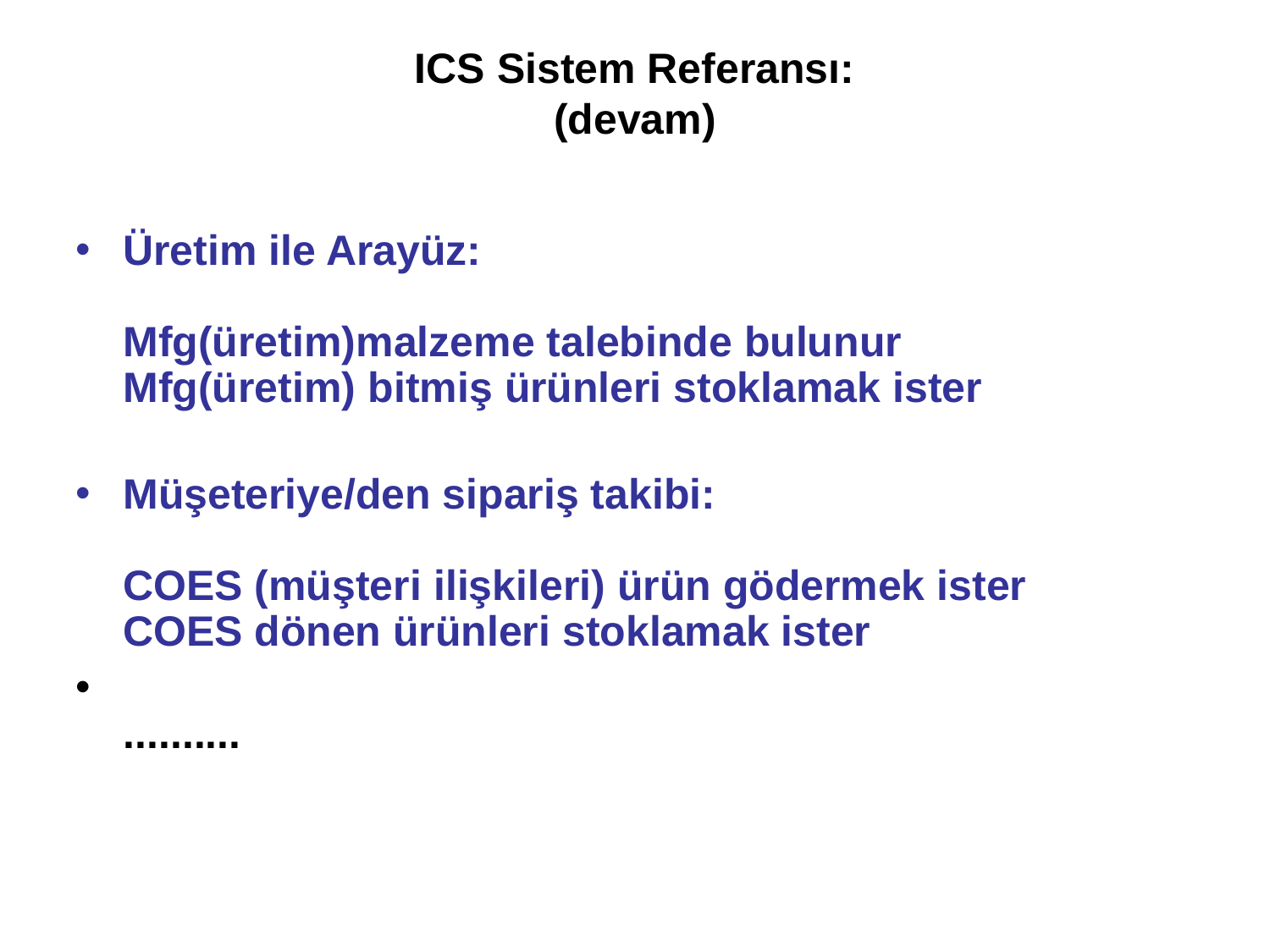

# ICS Sistem Referansı: (devam)
Üretim ile Arayüz:
Mfg(üretim)malzeme talebinde bulunur
Mfg(üretim) bitmiş ürünleri stoklamak ister
Müşeteriye/den sipariş takibi:
COES (müşteri ilişkileri) ürün gödermek ister
COES dönen ürünleri stoklamak ister
..........